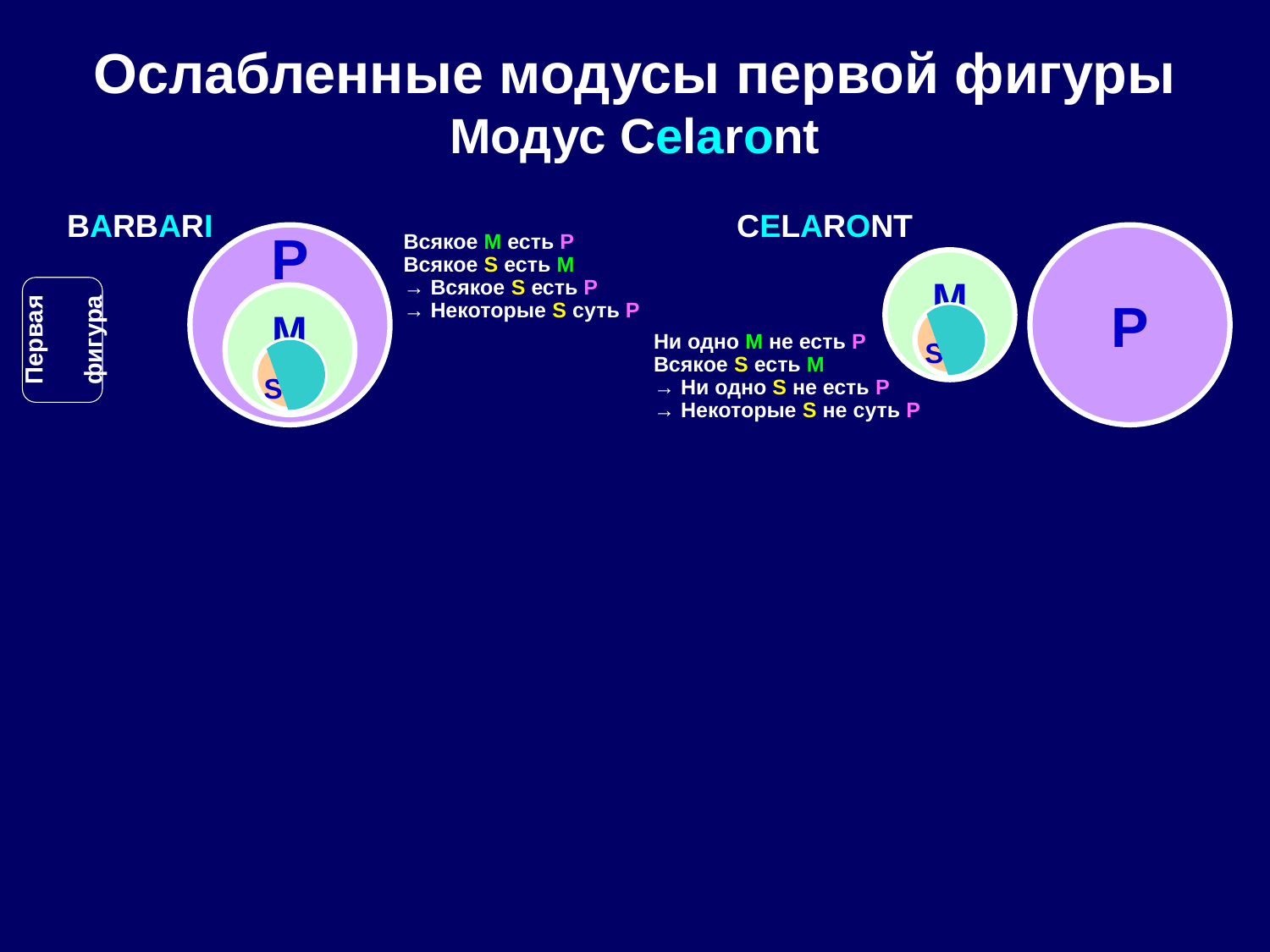

# Ослабленные модусы первой фигуры Модус Celaront
BARBARI
CELARONT
P
Всякое M есть P
Всякое S есть M
→ Всякое S есть P
→ Некоторые S суть P
P
M
M
Первая
фигура
S

Ни одно M не есть P
Всякое S есть M
→ Ни одно S не есть P
→ Некоторые S не суть P
 S